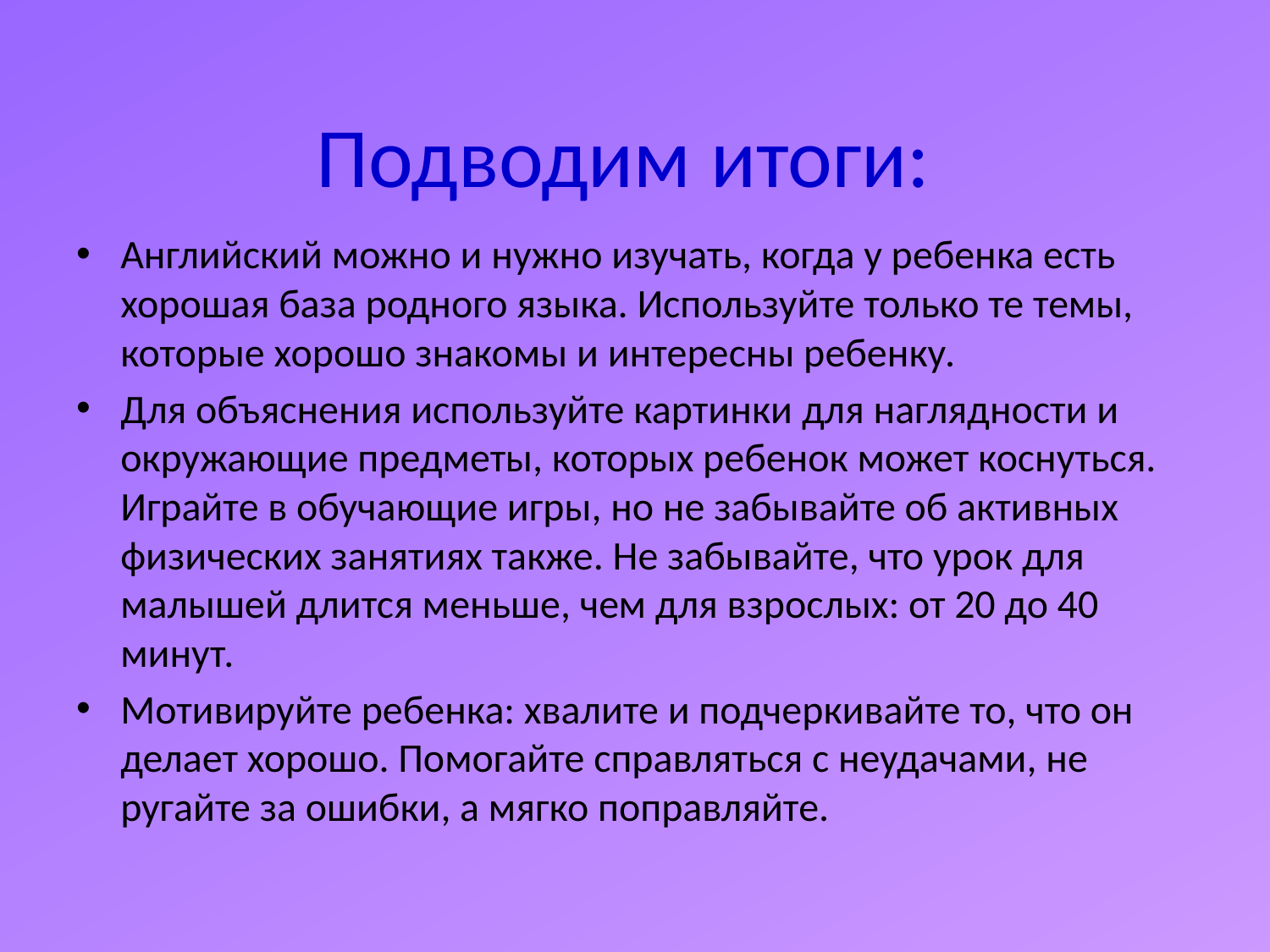

#
Подводим итоги:
Английский можно и нужно изучать, когда у ребенка есть хорошая база родного языка. Используйте только те темы, которые хорошо знакомы и интересны ребенку.
Для объяснения используйте картинки для наглядности и окружающие предметы, которых ребенок может коснуться. Играйте в обучающие игры, но не забывайте об активных физических занятиях также. Не забывайте, что урок для малышей длится меньше, чем для взрослых: от 20 до 40 минут.
Мотивируйте ребенка: хвалите и подчеркивайте то, что он делает хорошо. Помогайте справляться с неудачами, не ругайте за ошибки, а мягко поправляйте.